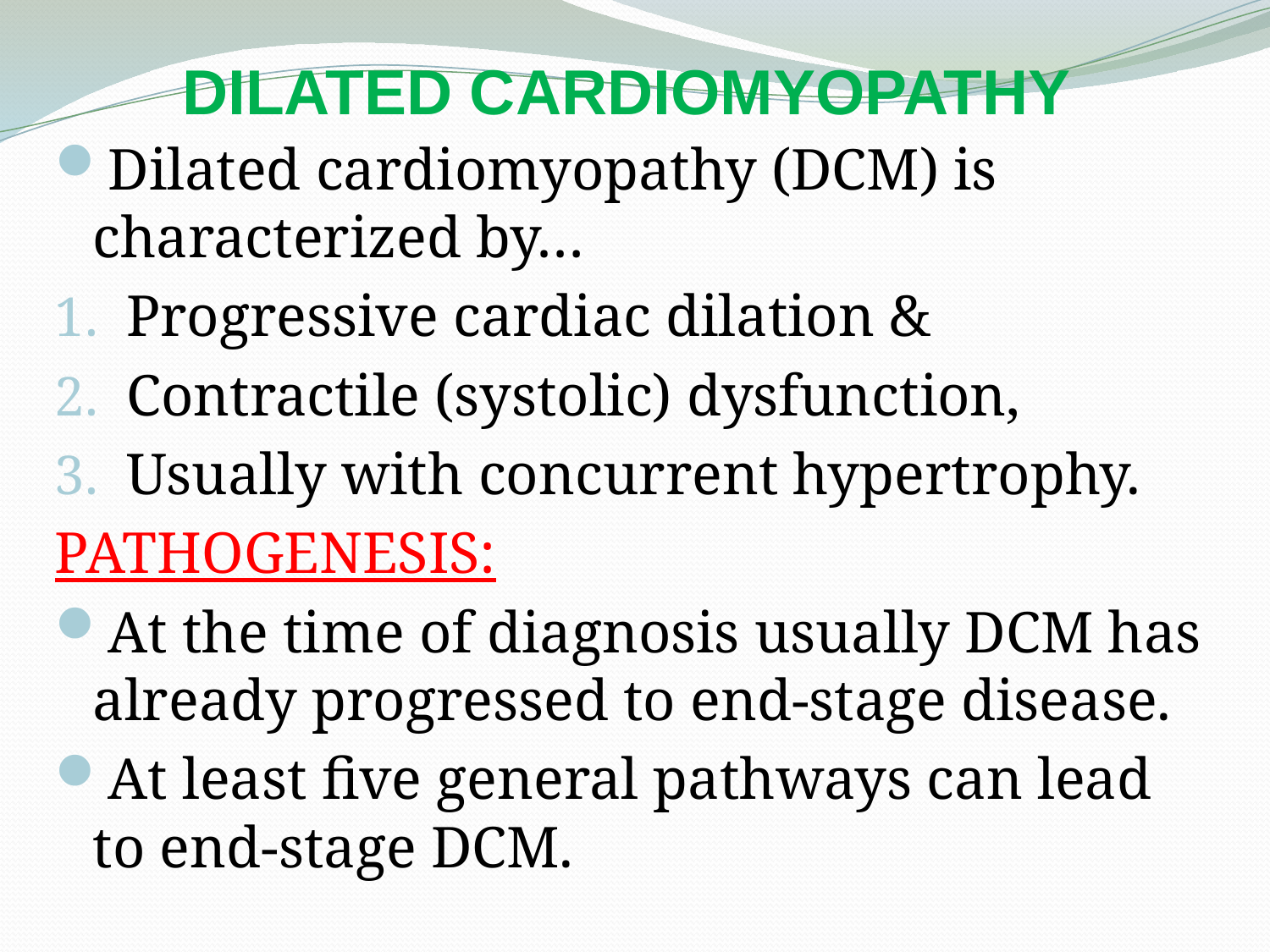

# DILATED CARDIOMYOPATHY
Dilated cardiomyopathy (DCM) is characterized by…
Progressive cardiac dilation &
Contractile (systolic) dysfunction,
Usually with concurrent hypertrophy.
PATHOGENESIS:
At the time of diagnosis usually DCM has already progressed to end-stage disease.
At least five general pathways can lead to end-stage DCM.